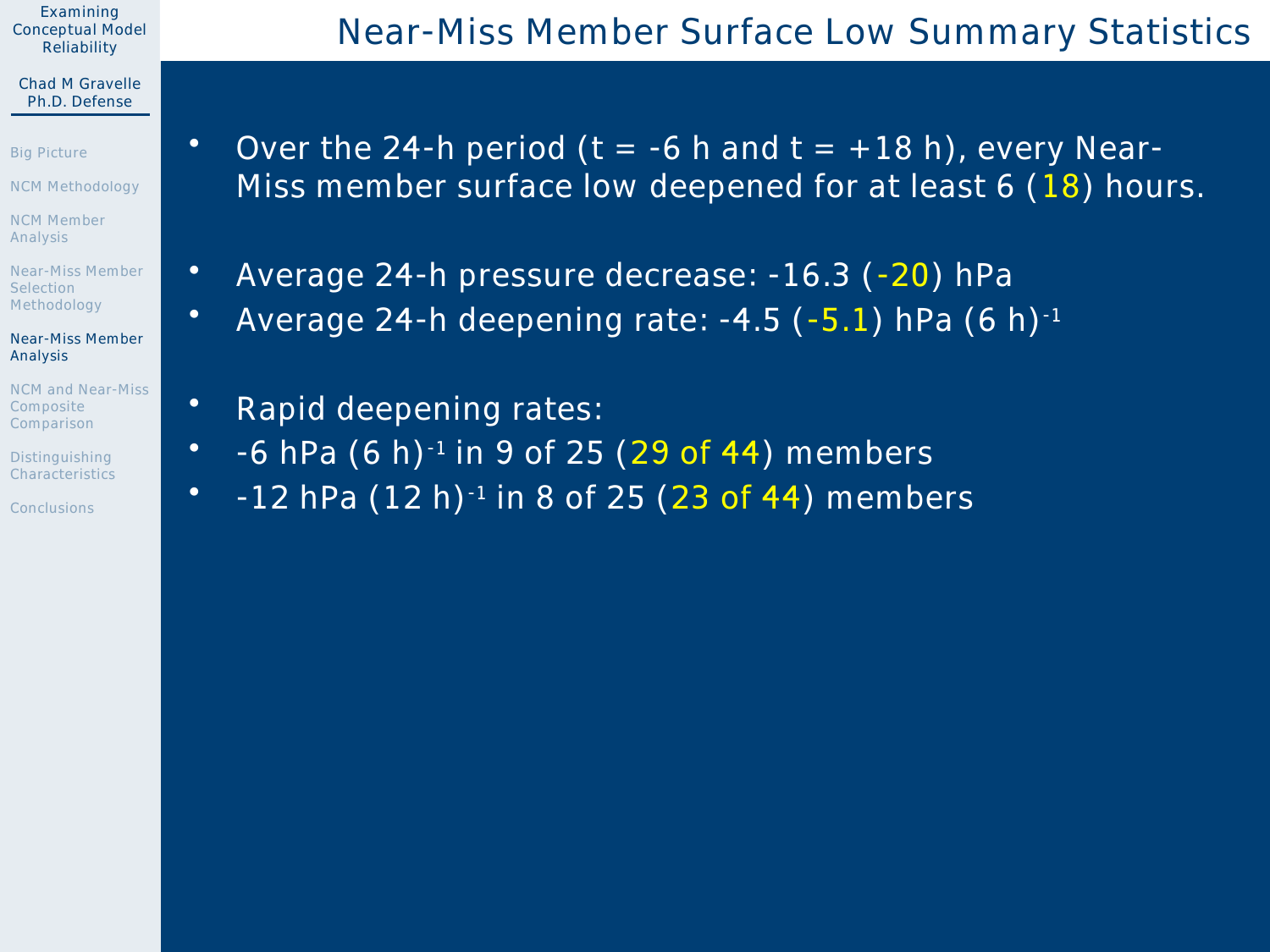

Near-Miss Member Surface Low Summary Statistics
Examining Conceptual Model Reliability

Chad M Gravelle
Ph.D. Defense

Big Picture

NCM Methodology

NCM Member Analysis

Near-Miss Member Selection Methodology

Near-Miss Member Analysis

NCM and Near-Miss Composite
Comparison

Distinguishing Characteristics

Conclusions

Over the 24-h period (t = -6 h and t = +18 h), every Near-Miss member surface low deepened for at least 6 (18) hours.

Average 24-h pressure decrease: -16.3 (-20) hPa
Average 24-h deepening rate: -4.5 (-5.1) hPa (6 h)-1

Rapid deepening rates:
-6 hPa (6 h)-1 in 9 of 25 (29 of 44) members
-12 hPa (12 h)-1 in 8 of 25 (23 of 44) members